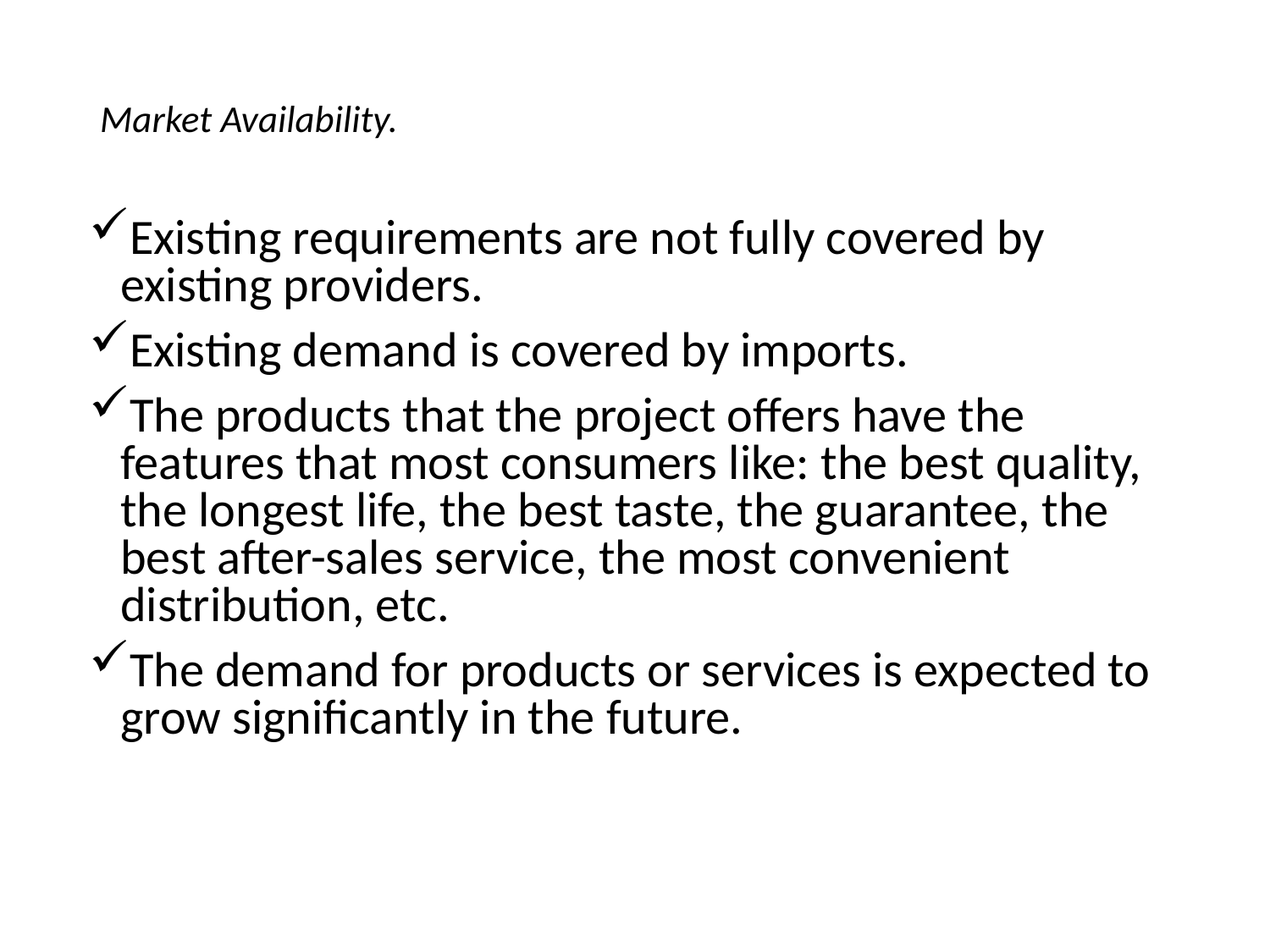

# Market Availability.
Existing requirements are not fully covered by existing providers.
Existing demand is covered by imports.
The products that the project offers have the features that most consumers like: the best quality, the longest life, the best taste, the guarantee, the best after-sales service, the most convenient distribution, etc.
The demand for products or services is expected to grow significantly in the future.